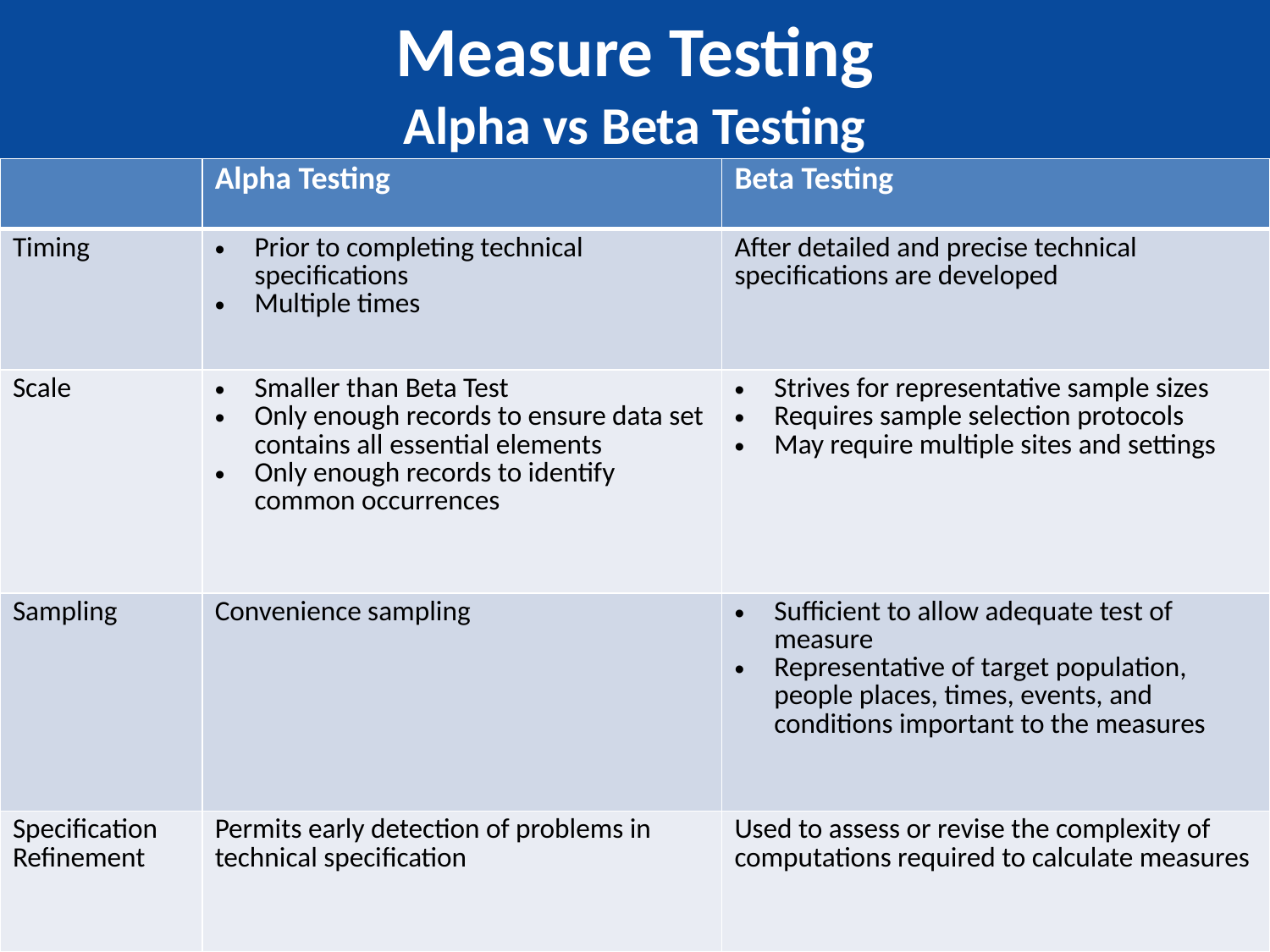

# Measure Testing Alpha vs Beta Testing
|  | Alpha Testing | Beta Testing |
| --- | --- | --- |
| Timing | Prior to completing technical specifications Multiple times | After detailed and precise technical specifications are developed |
| Scale | Smaller than Beta Test Only enough records to ensure data set contains all essential elements Only enough records to identify common occurrences | Strives for representative sample sizes Requires sample selection protocols May require multiple sites and settings |
| Sampling | Convenience sampling | Sufficient to allow adequate test of measure Representative of target population, people places, times, events, and conditions important to the measures |
| Specification Refinement | Permits early detection of problems in technical specification | Used to assess or revise the complexity of computations required to calculate measures |